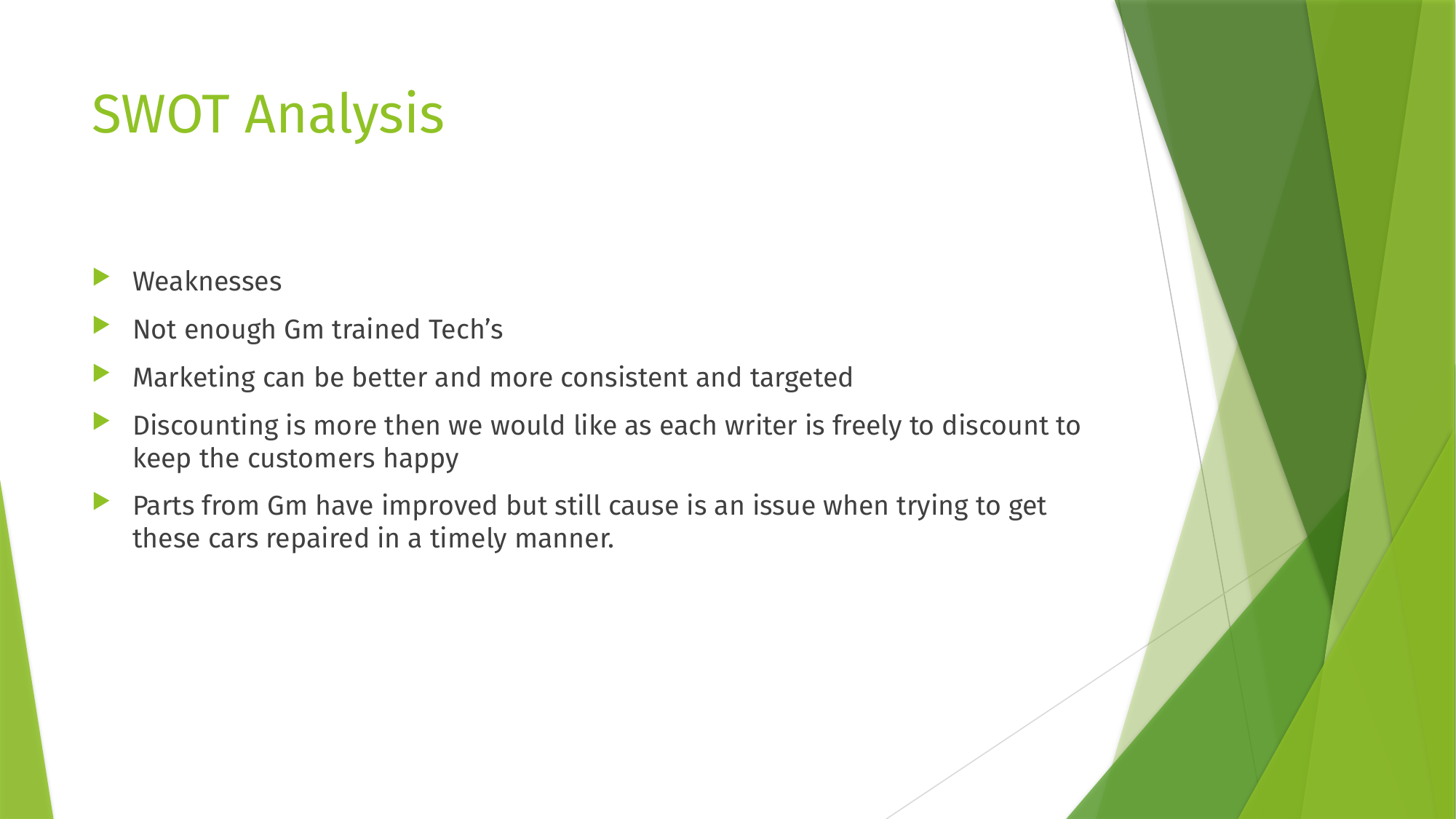

# SWOT Analysis
Weaknesses
Not enough Gm trained Tech’s
Marketing can be better and more consistent and targeted
Discounting is more then we would like as each writer is freely to discount to keep the customers happy
Parts from Gm have improved but still cause is an issue when trying to get these cars repaired in a timely manner.